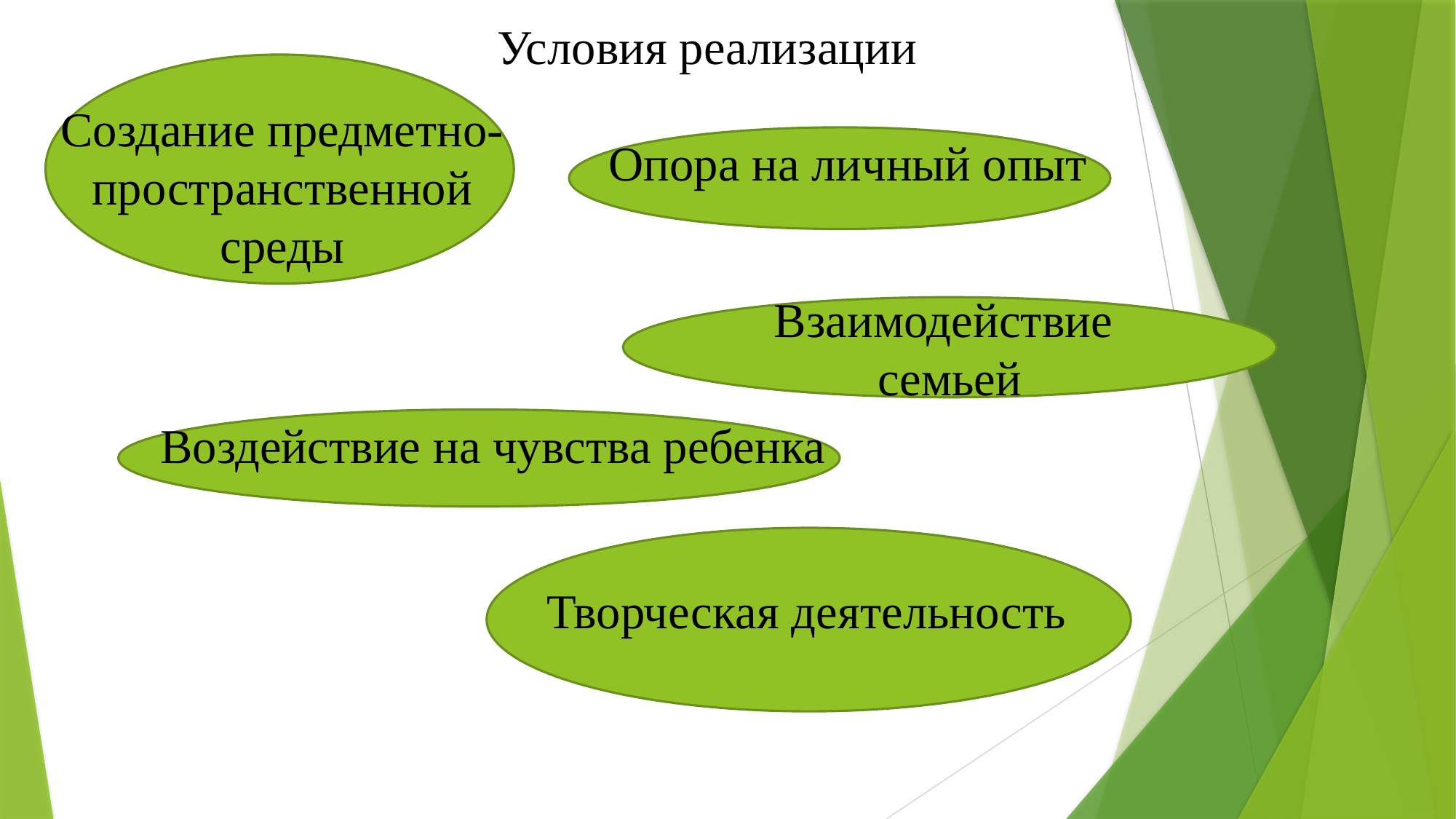

Условия реализации

Создание предметно-пространственной среды

Опора на личный опыт
Взаимодействие  семьей

Воздействие на чувства ребенка

Творческая деятельность